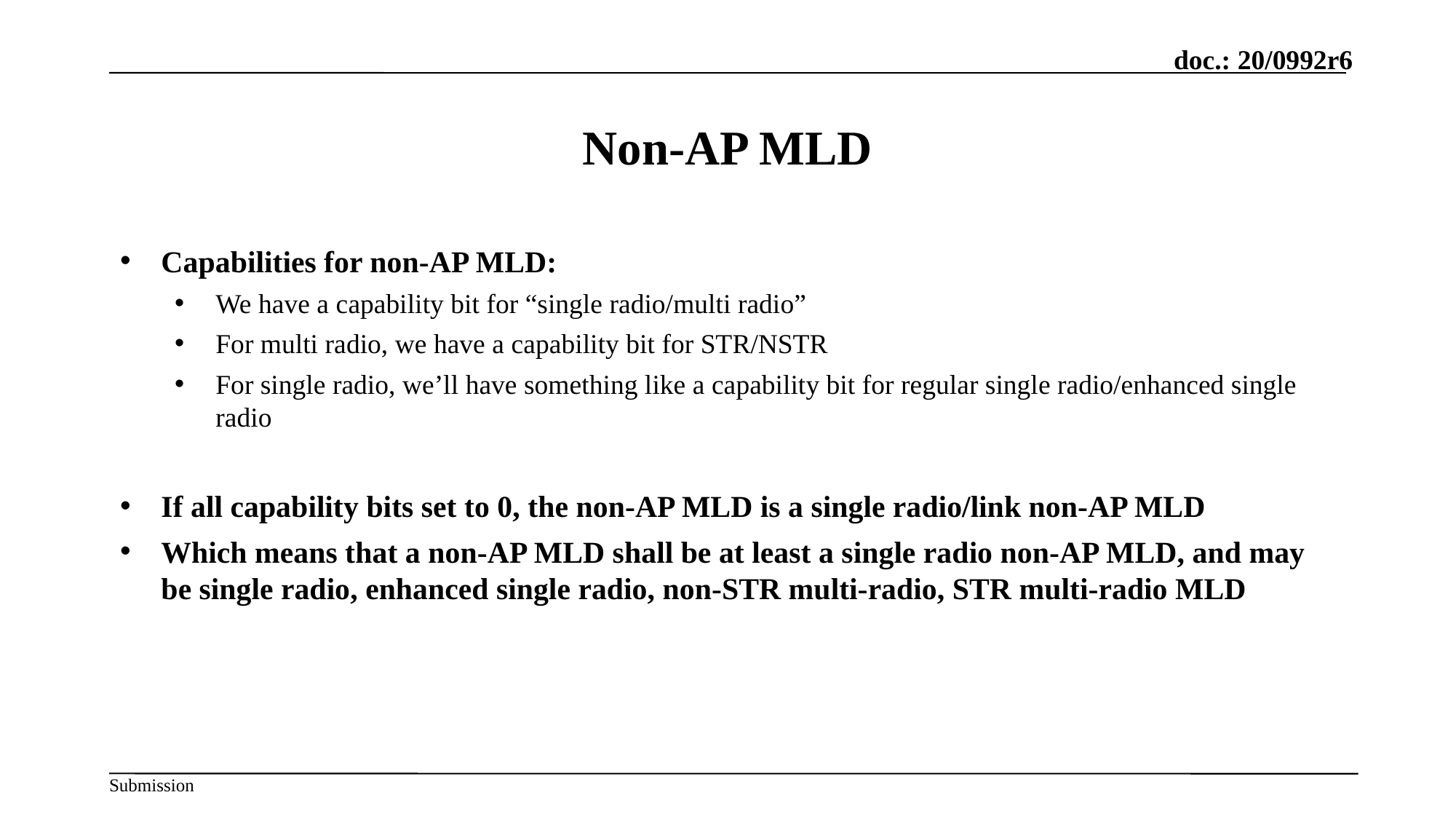

# Non-AP MLD
Capabilities for non-AP MLD:
We have a capability bit for “single radio/multi radio”
For multi radio, we have a capability bit for STR/NSTR
For single radio, we’ll have something like a capability bit for regular single radio/enhanced single radio

If all capability bits set to 0, the non-AP MLD is a single radio/link non-AP MLD
Which means that a non-AP MLD shall be at least a single radio non-AP MLD, and may be single radio, enhanced single radio, non-STR multi-radio, STR multi-radio MLD